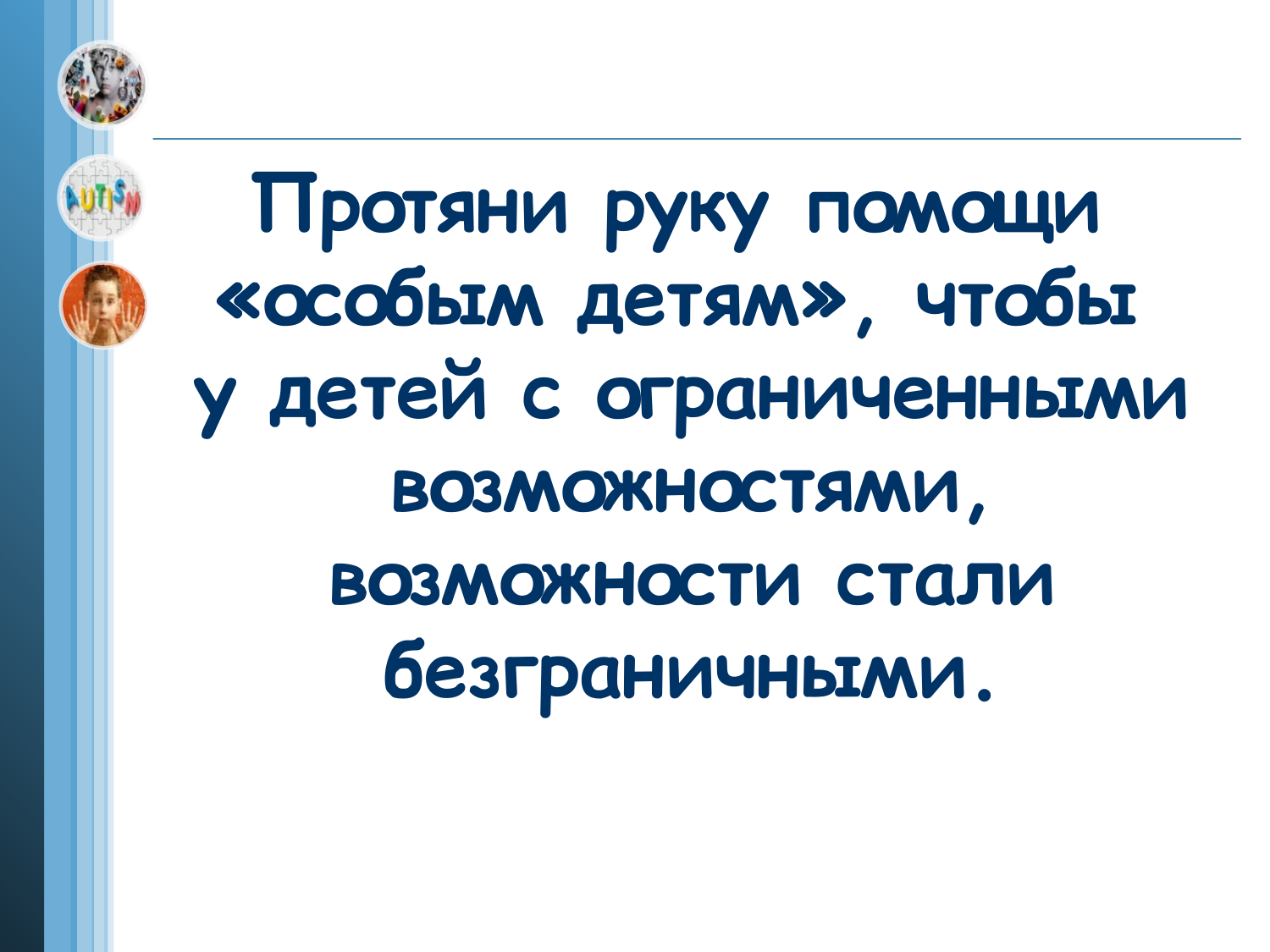

Протяни руку помощи
«особым детям», чтобы
у детей с ограниченными возможностями, возможности стали безграничными.